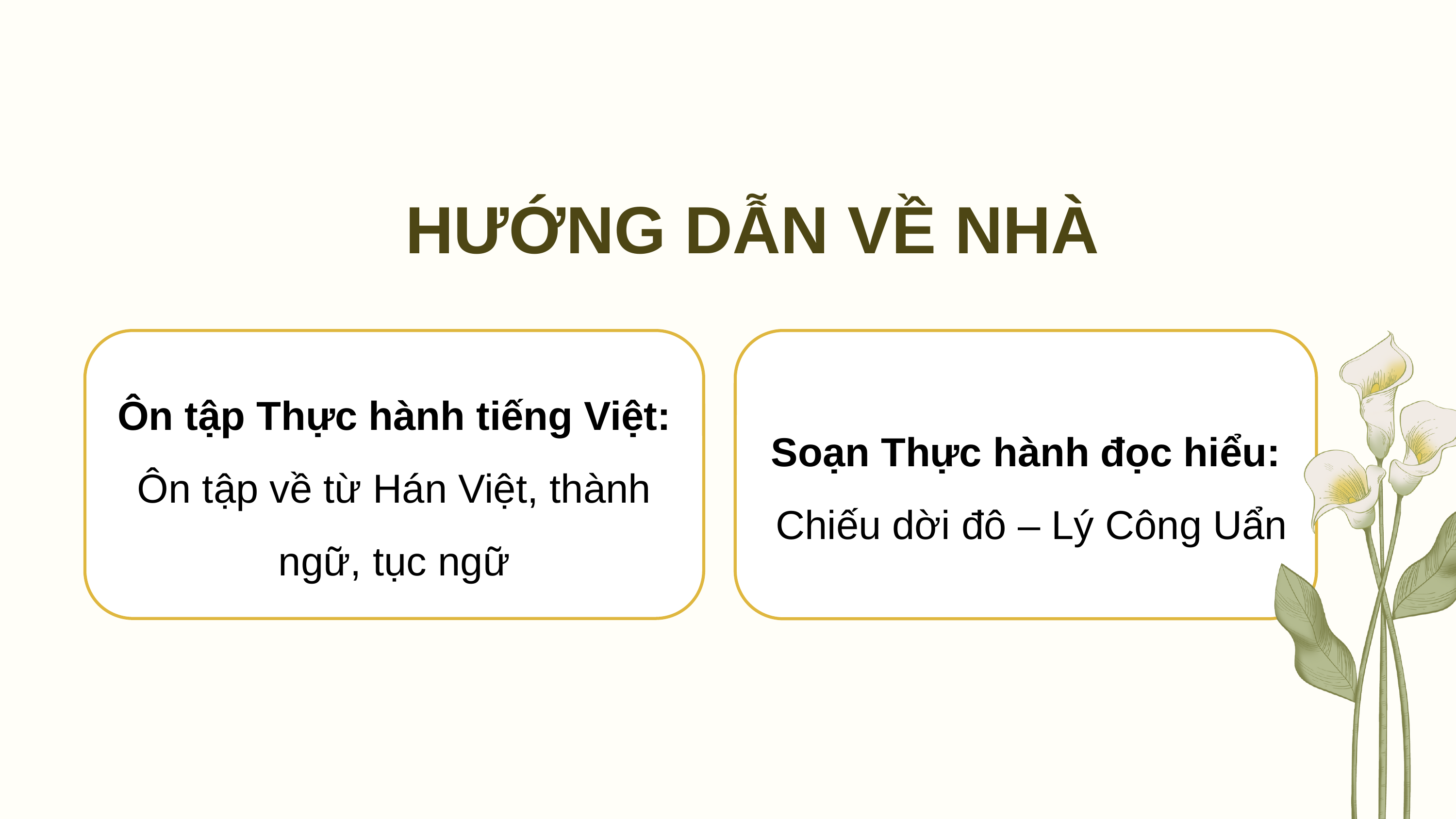

HƯỚNG DẪN VỀ NHÀ
Ôn tập Thực hành tiếng Việt:
Ôn tập về từ Hán Việt, thành ngữ, tục ngữ
Soạn Thực hành đọc hiểu:
 Chiếu dời đô – Lý Công Uẩn